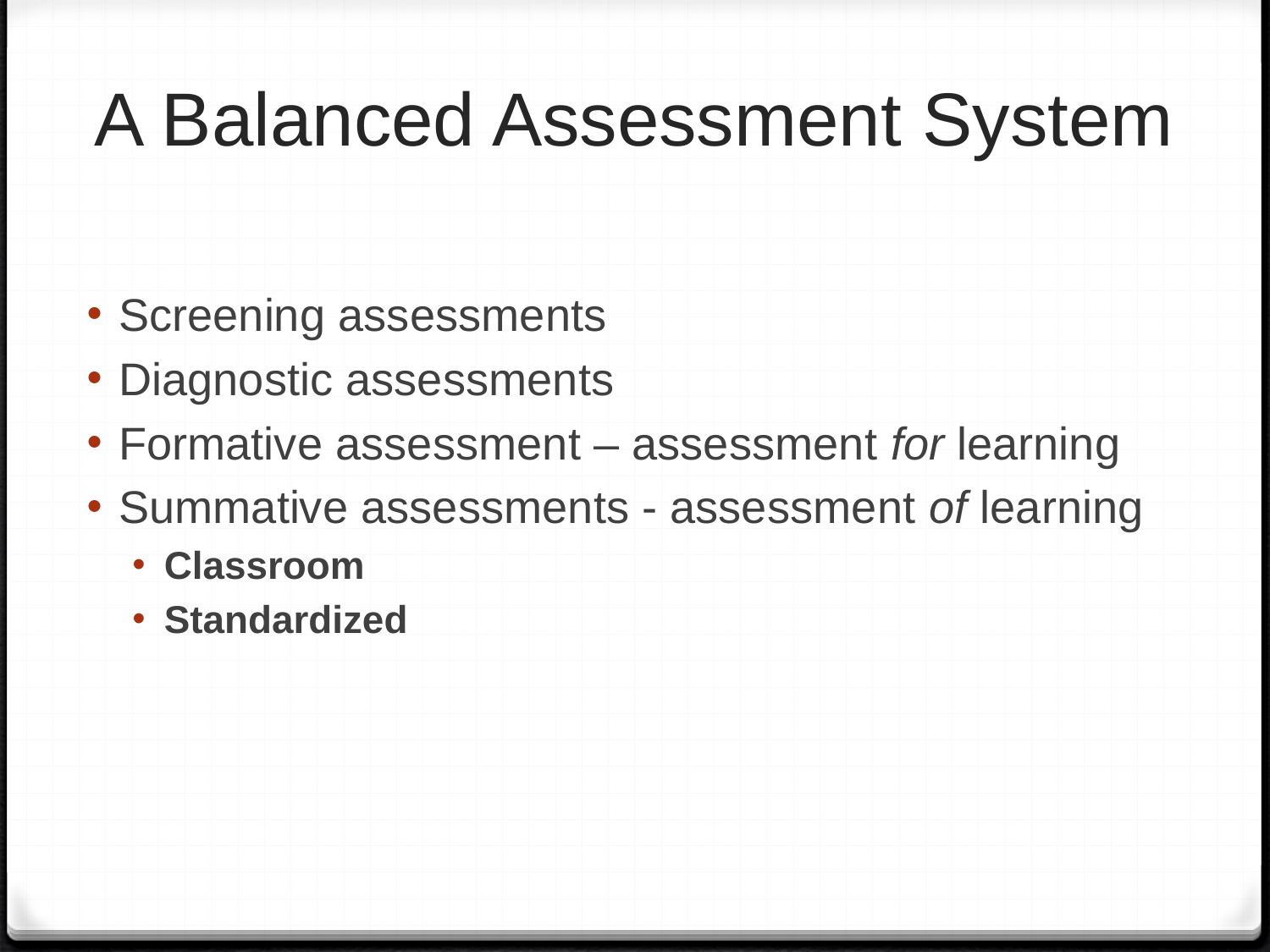

# A Balanced Assessment System
Screening assessments
Diagnostic assessments
Formative assessment – assessment for learning
Summative assessments - assessment of learning
Classroom
Standardized